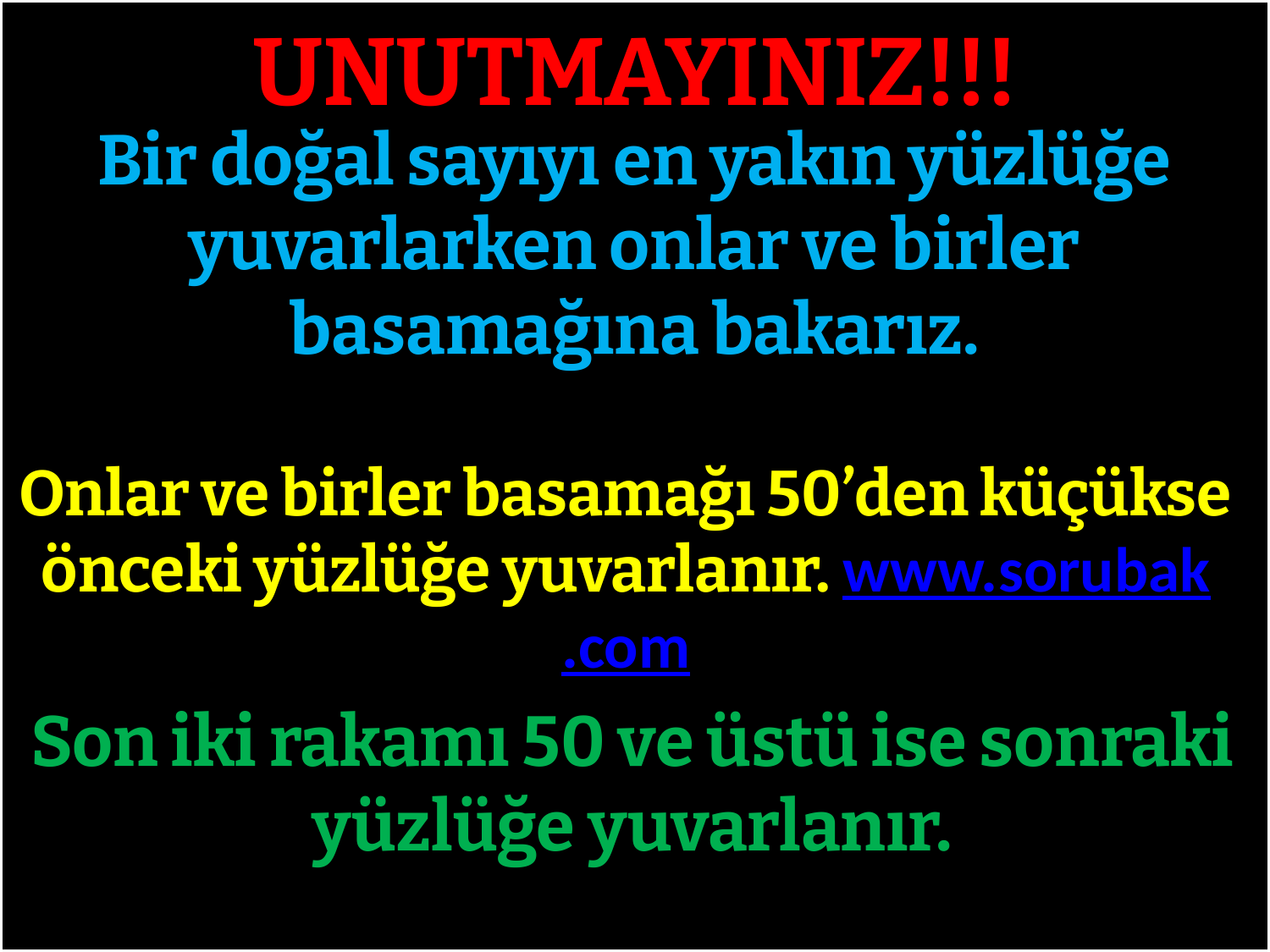

UNUTMAYINIZ!!!
Bir doğal sayıyı en yakın yüzlüğe yuvarlarken onlar ve birler basamağına bakarız.
#
Onlar ve birler basamağı 50’den küçükse önceki yüzlüğe yuvarlanır. www.sorubak.com
Son iki rakamı 50 ve üstü ise sonraki yüzlüğe yuvarlanır.